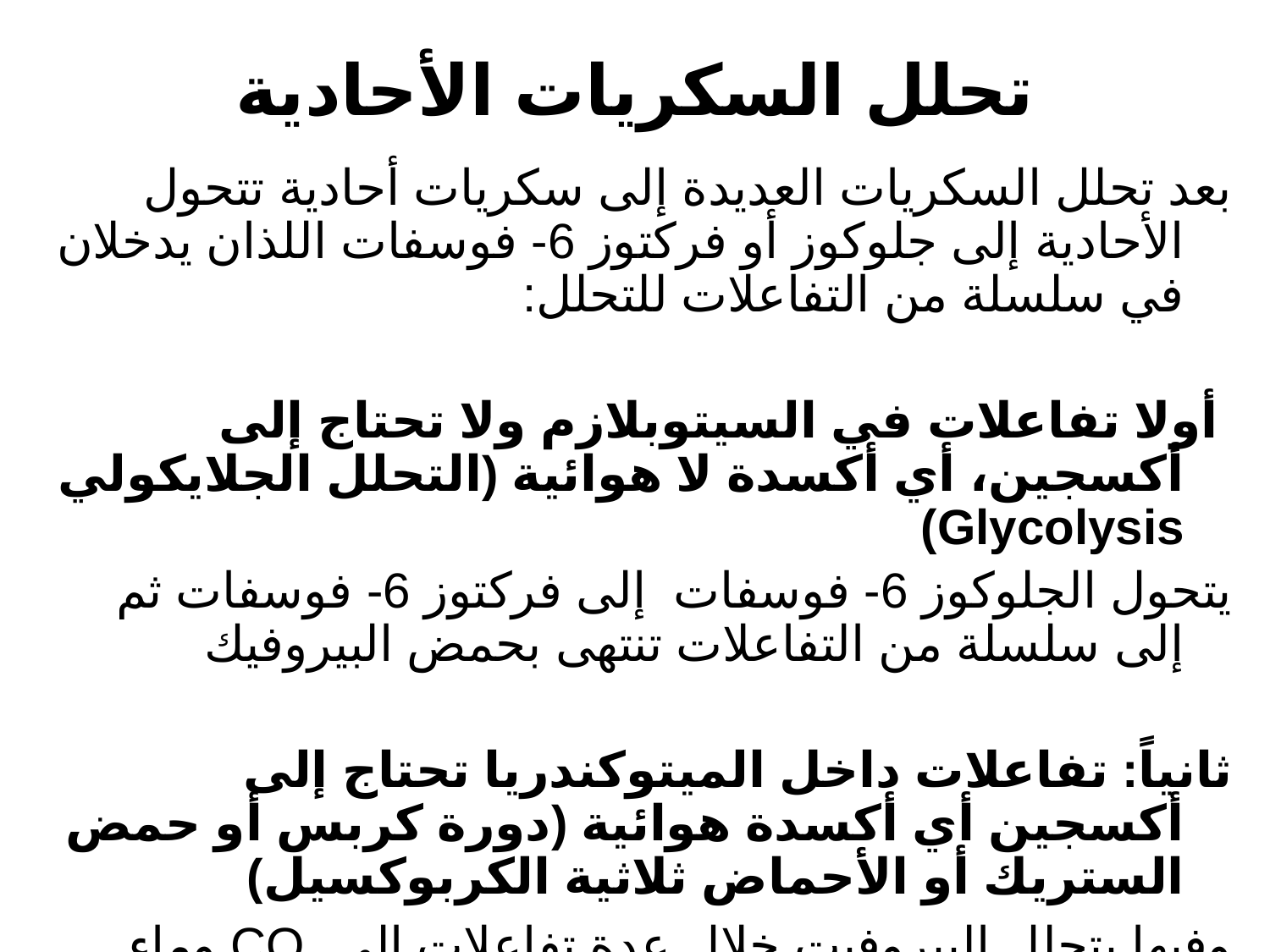

# تحلل السكريات الأحادية
بعد تحلل السكريات العديدة إلى سكريات أحادية تتحول الأحادية إلى جلوكوز أو فركتوز 6- فوسفات اللذان يدخلان في سلسلة من التفاعلات للتحلل:

 أولا تفاعلات في السيتوبلازم ولا تحتاج إلى أكسجين، أي أكسدة لا هوائية (التحلل الجلايكولي Glycolysis)
يتحول الجلوكوز 6- فوسفات  إلى فركتوز 6- فوسفات ثم إلى سلسلة من التفاعلات تنتهى بحمض البيروفيك

ثانياً: تفاعلات داخل الميتوكندريا تحتاج إلى أكسجين أي أكسدة هوائية (دورة كربس أو حمض الستريك أو الأحماض ثلاثية الكربوكسيل)
وفيها يتحلل البيروفيت خلال عدة تفاعلات إلى CO2 وماء وطاقة